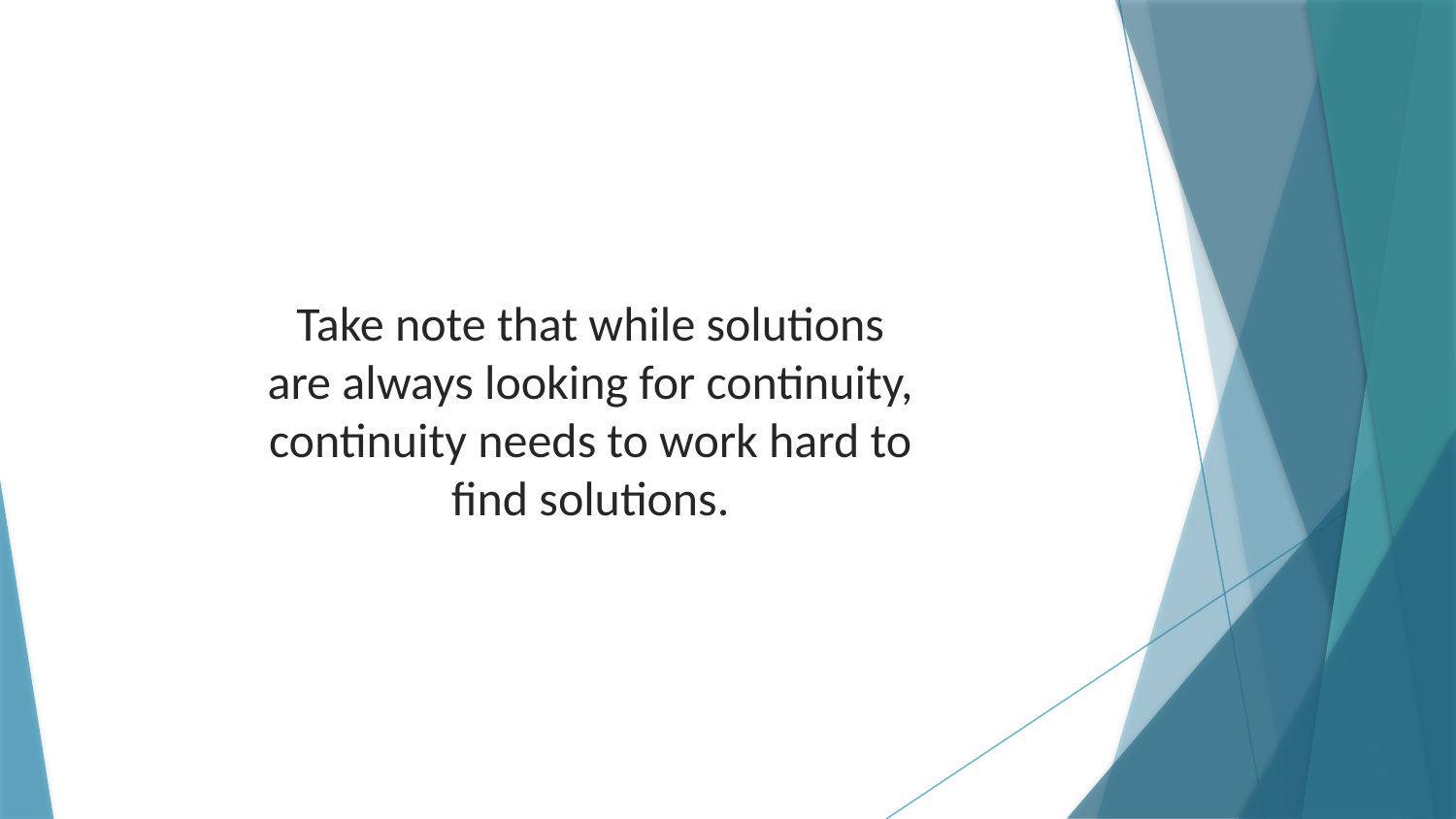

Take note that while solutions are always looking for continuity, continuity needs to work hard to find solutions.